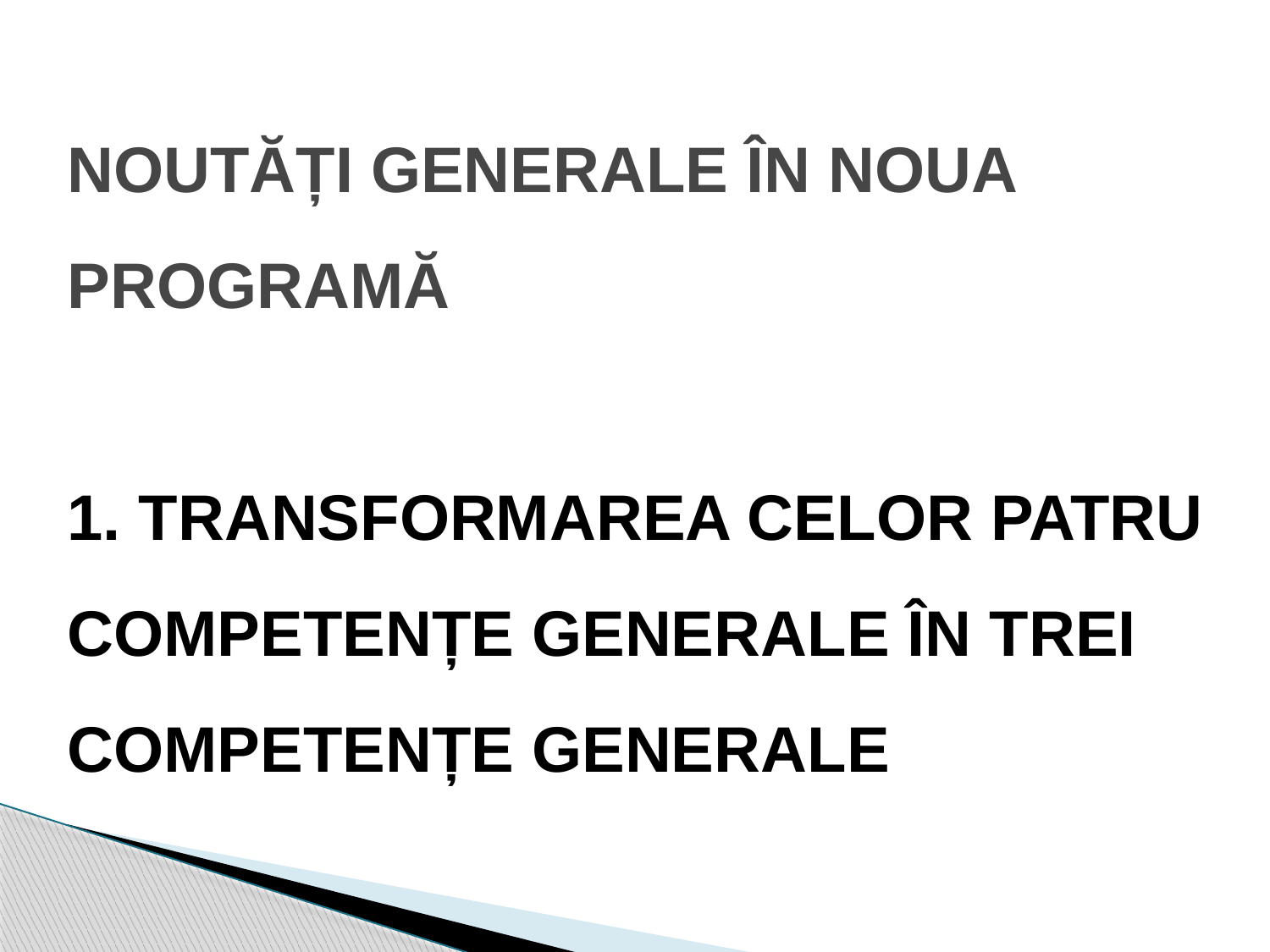

# NOUTĂȚI GENERALE ÎN NOUA PROGRAMĂ 1. TRANSFORMAREA CELOR PATRU COMPETENȚE GENERALE ÎN TREI COMPETENȚE GENERALE